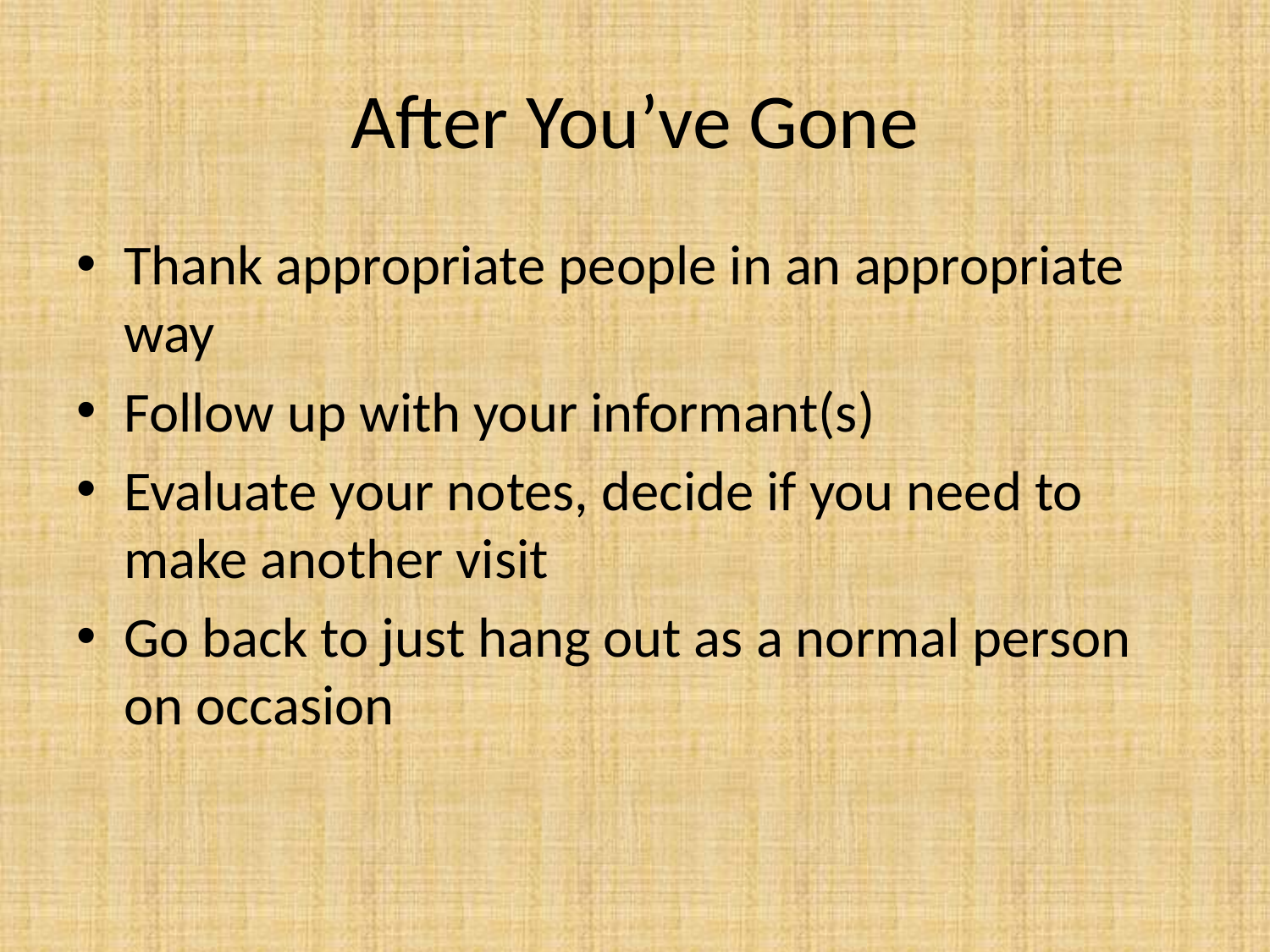

# After You’ve Gone
Thank appropriate people in an appropriate way
Follow up with your informant(s)
Evaluate your notes, decide if you need to make another visit
Go back to just hang out as a normal person on occasion